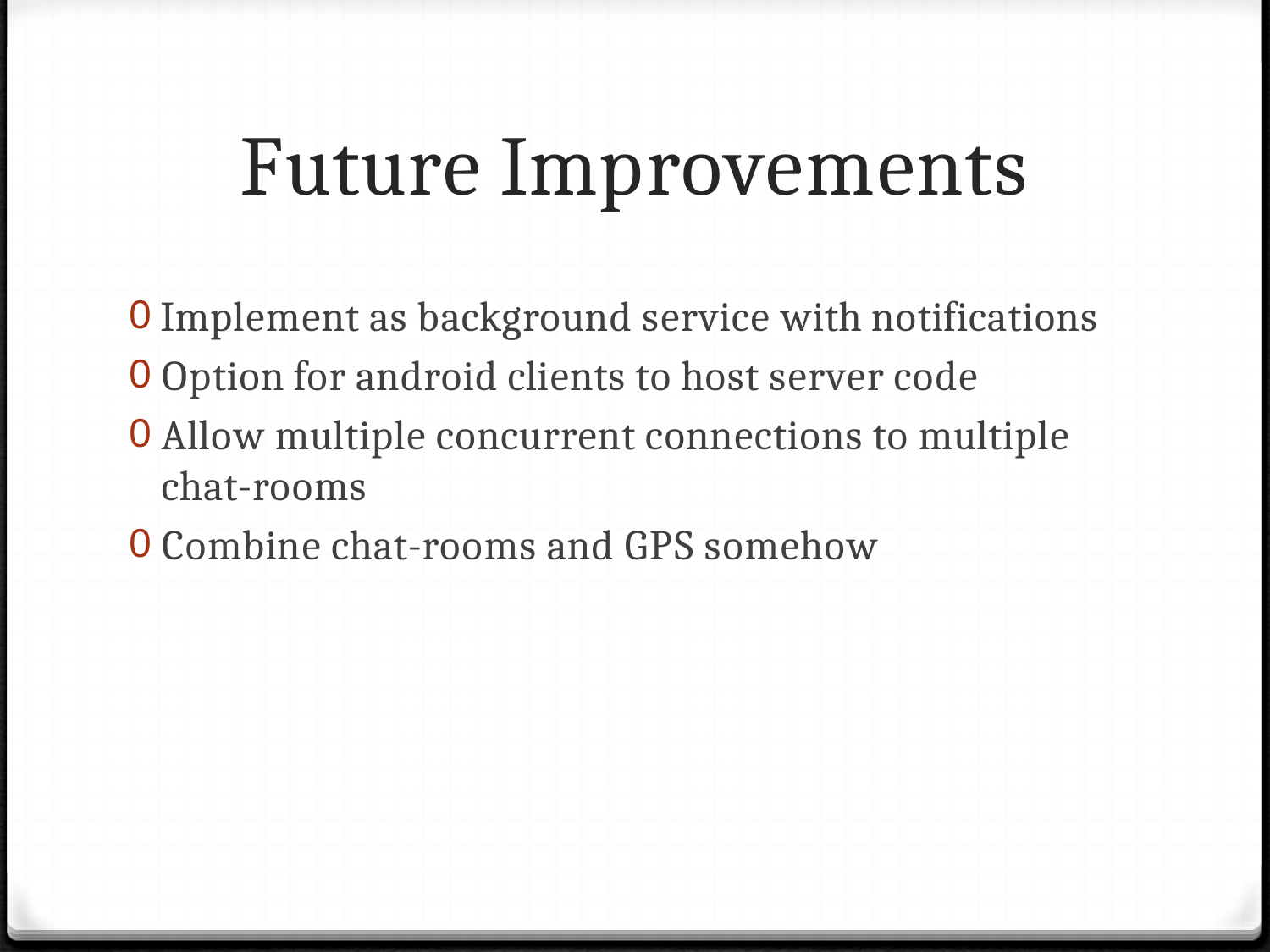

# Future Improvements
Implement as background service with notifications
Option for android clients to host server code
Allow multiple concurrent connections to multiple chat-rooms
Combine chat-rooms and GPS somehow